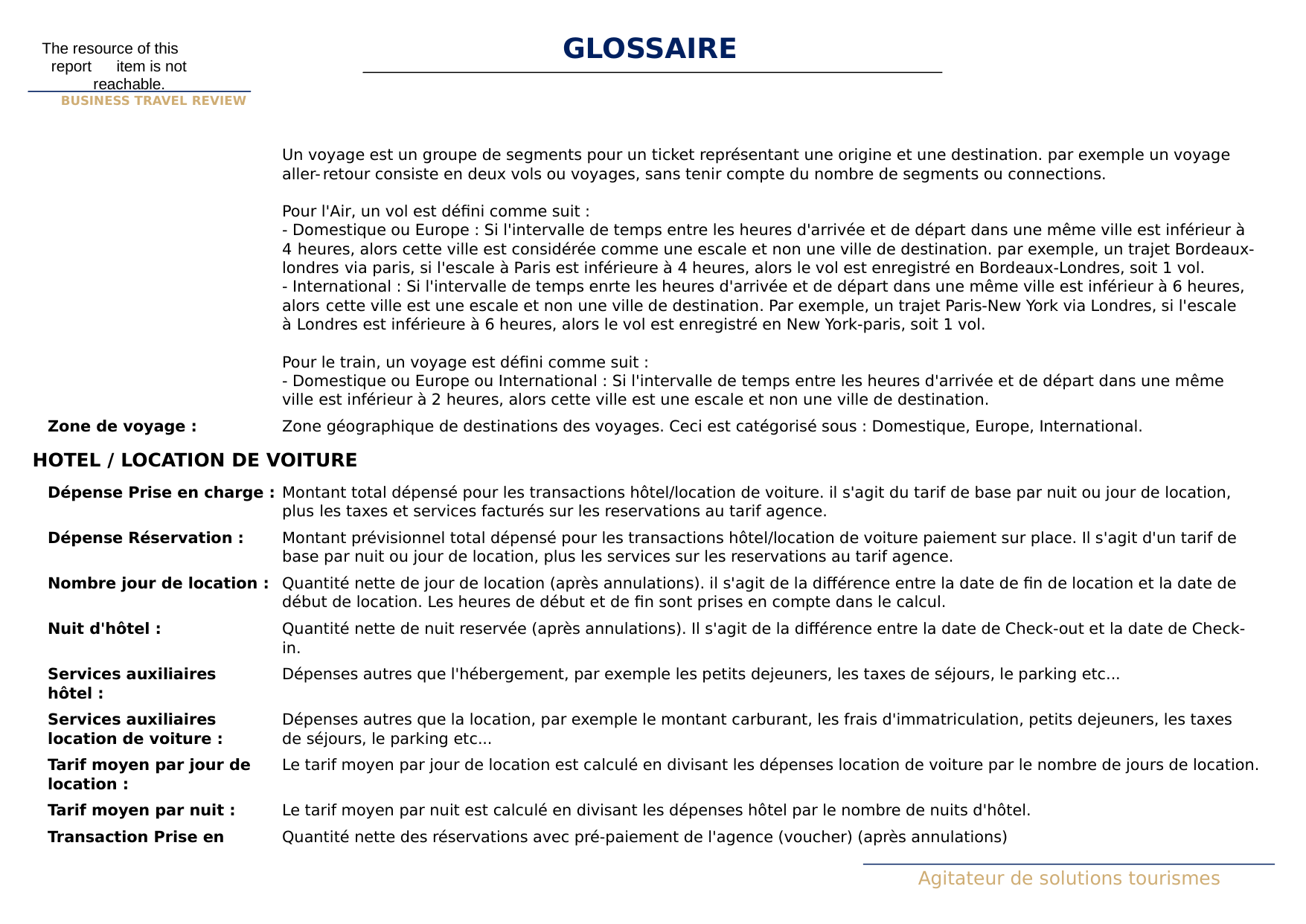

GLOSSAIRE
The resource of this
report
item is not

reachable.

BUSINESS TRAVEL REVIEW
Un voyage est un groupe de segments pour un ticket représentant une origine et une destination. par exemple un voyage
aller-
retour consiste en deux vols ou voyages, sans tenir compte du nombre de segments ou connections.
Pour l'Air, un vol est défini comme suit :
- Domestique ou Europe : Si l'intervalle de temps entre les heures d'arrivée et de départ dans une même ville est inférieur à
4
heures, alors cette ville est considérée comme une escale et non une ville de destination. par exemple, un trajet Bordeaux-
londres
via paris, si l'escale à Paris est inférieure à 4 heures, alors le vol est enregistré en Bordeaux-Londres, soit 1 vol.
- International : Si l'intervalle de temps enrte les heures d'arrivée et de départ dans une même ville est inférieur à 6 heures,
alors
cette ville est une escale et non une ville de destination. Par exemple, un trajet Paris-New York via Londres, si l'escale
à
Londres est inférieure à 6 heures, alors le vol est enregistré en New York-paris, soit 1 vol.
Pour le train, un voyage est défini comme suit :
- Domestique ou Europe ou International : Si l'intervalle de temps entre les heures d'arrivée et de départ dans une même
ville
est inférieur à 2 heures, alors cette ville est une escale et non une ville de destination.
Zone de voyage :
Zone géographique de destinations des voyages. Ceci est catégorisé sous : Domestique, Europe, International.
HOTEL / LOCATION DE VOITURE
Dépense Prise en charge :
Montant total dépensé pour les transactions hôtel/location de voiture. il s'agit du tarif de base par nuit ou jour de location,
plus
les taxes et services facturés sur les reservations au tarif agence.
Dépense Réservation :
Montant prévisionnel total dépensé pour les transactions hôtel/location de voiture paiement sur place. Il s'agit d'un tarif de
base
par nuit ou jour de location, plus les services sur les reservations au tarif agence.
Nombre jour de location :
Quantité nette de jour de location (après annulations). il s'agit de la différence entre la date de fin de location et la date de
début
de location. Les heures de début et de fin sont prises en compte dans le calcul.
Nuit d'hôtel :
Quantité nette de nuit reservée (après annulations). Il s'agit de la différence entre la date de Check-out et la date de Check-
in.
Services auxiliaires
Dépenses autres que l'hébergement, par exemple les petits dejeuners, les taxes de séjours, le parking etc...
hôtel :
Services auxiliaires
Dépenses autres que la location, par exemple le montant carburant, les frais d'immatriculation, petits dejeuners, les taxes
location
de voiture :
de
séjours, le parking etc...
Tarif moyen par jour de
Le tarif moyen par jour de location est calculé en divisant les dépenses location de voiture par le nombre de jours de location.
location :
Tarif moyen par nuit :
Le tarif moyen par nuit est calculé en divisant les dépenses hôtel par le nombre de nuits d'hôtel.
Transaction Prise en
Quantité nette des réservations avec pré-paiement de l'agence (voucher) (après annulations)

Agitateur de solutions tourismes